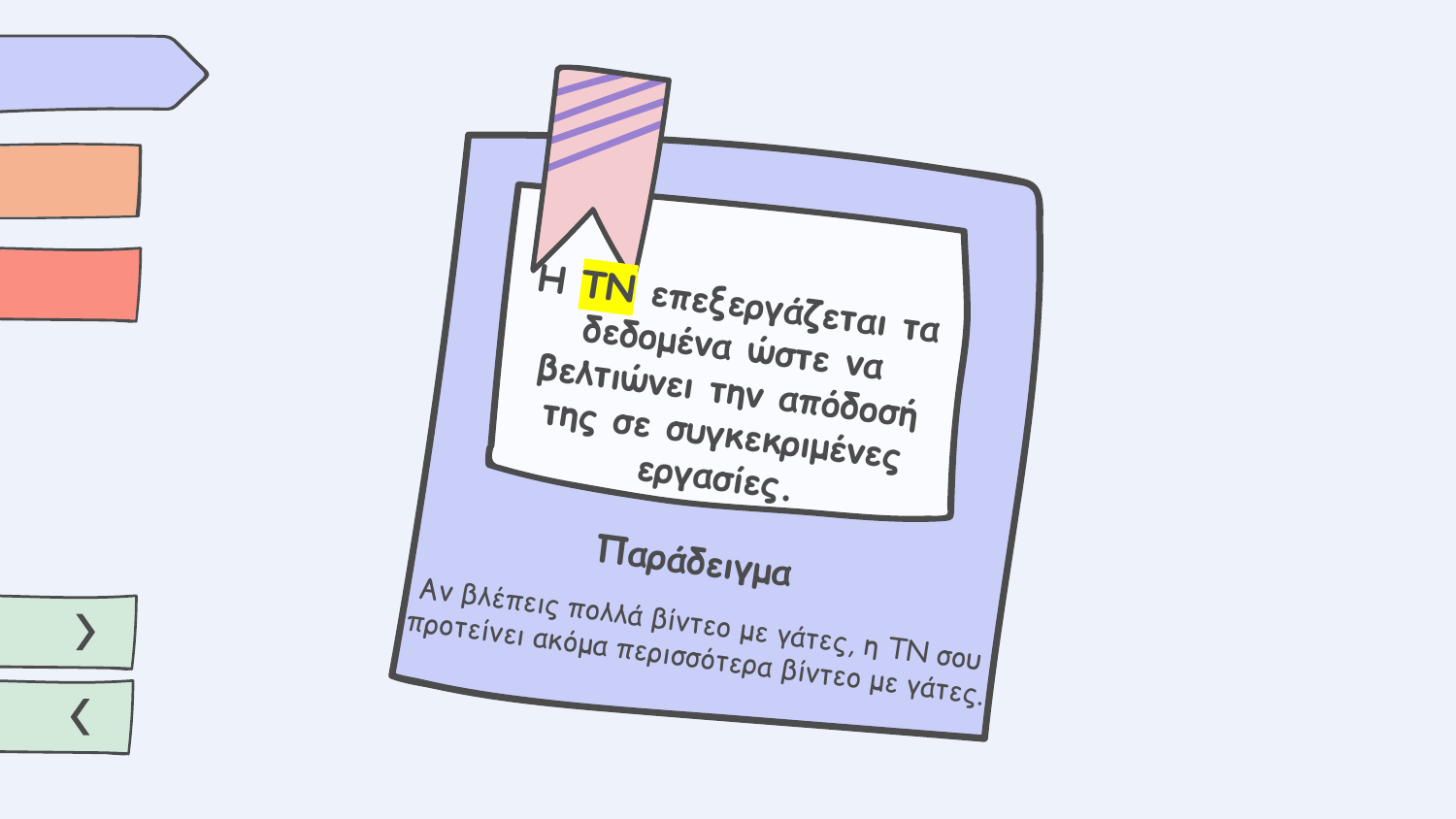

Table of  contents
Η ΤΝ επεξεργάζεται τα δεδομένα ώστε να βελτιώνει την απόδοσή της σε συγκεκριμένες εργασίες.
# Παράδειγμα
Αν βλέπεις πολλά βίντεο με γάτες, η ΤΝ σου προτείνει ακόμα περισσότερα βίντεο με γάτες.